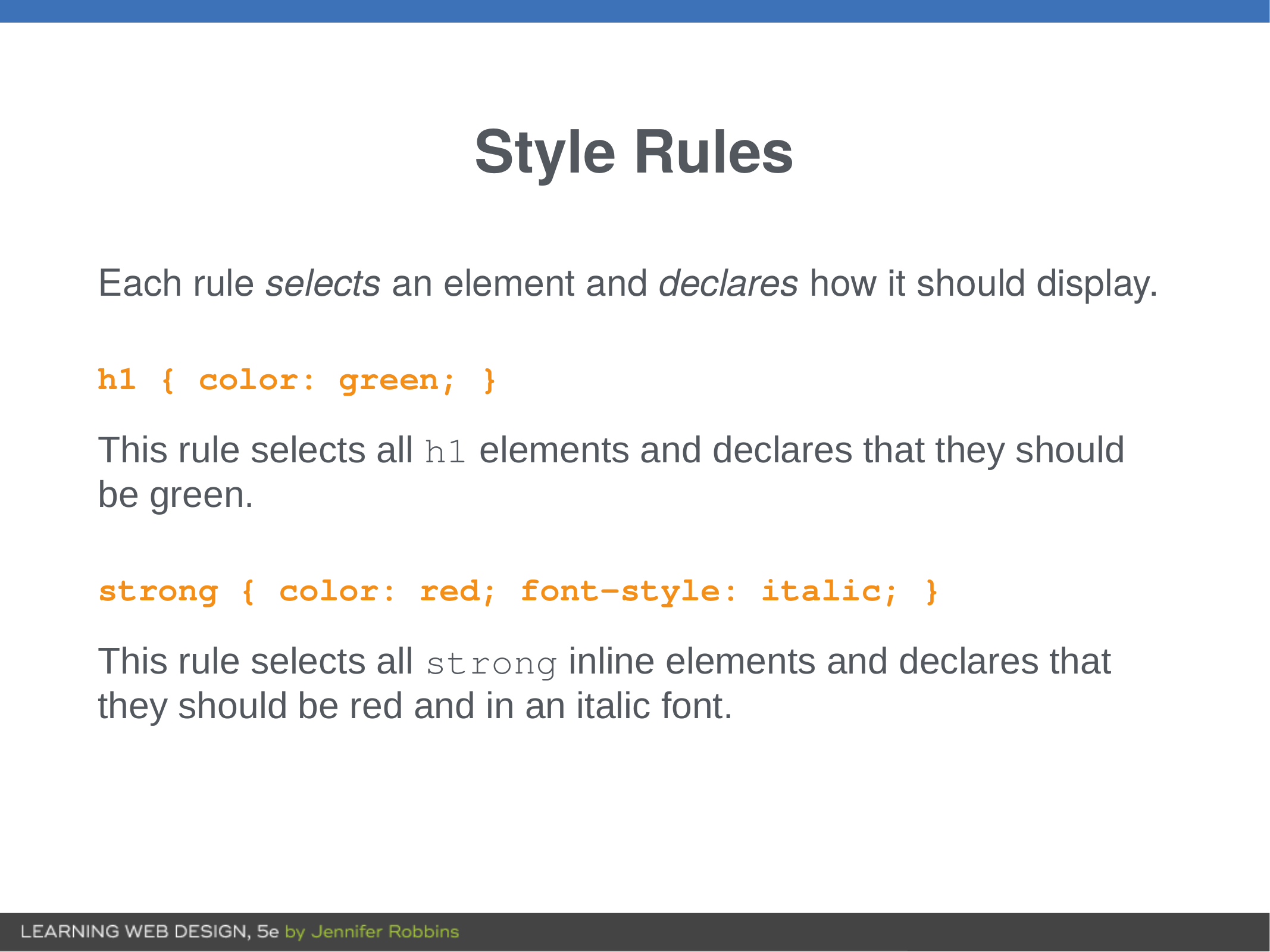

# Style Rules
Each rule selects an element and declares how it should display.
h1 { color: green; }
This rule selects all h1 elements and declares that they should be green.
strong { color: red; font-style: italic; }
This rule selects all strong inline elements and declares that they should be red and in an italic font.